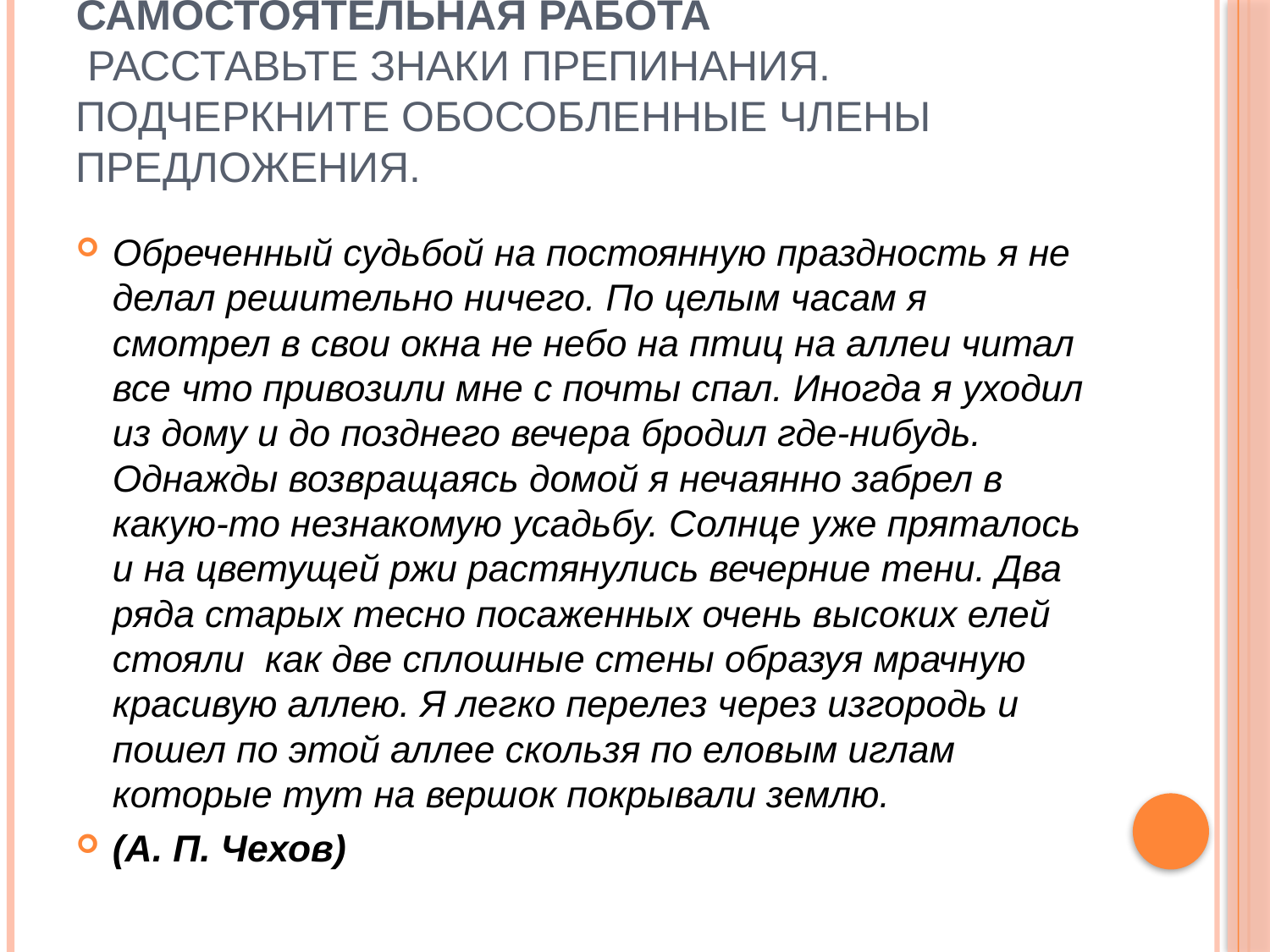

# Самостоятельная работа Расставьте знаки препинания. Подчеркните обособленные члены предложения.
Обреченный судьбой на постоянную праздность я не делал решительно ничего. По целым часам я смотрел в свои окна не небо на птиц на аллеи читал все что привозили мне с почты спал. Иногда я уходил из дому и до позднего вечера бродил где-нибудь.
Однажды возвращаясь домой я нечаянно забрел в какую-то незнакомую усадьбу. Солнце уже пряталось и на цветущей ржи растянулись вечерние тени. Два ряда старых тесно посаженных очень высоких елей стояли  как две сплошные стены образуя мрачную красивую аллею. Я легко перелез через изгородь и пошел по этой аллее скользя по еловым иглам которые тут на вершок покрывали землю.
(А. П. Чехов)